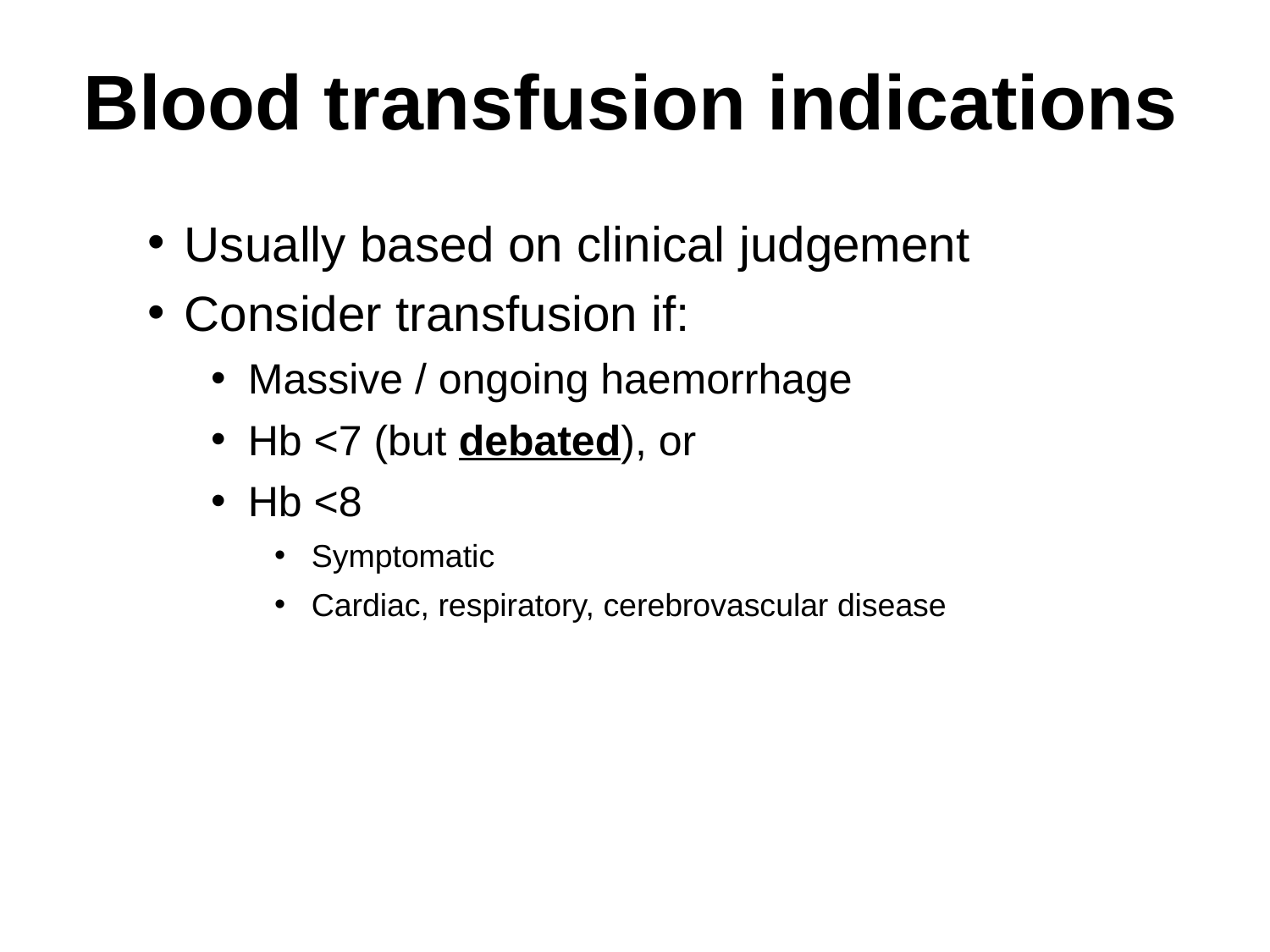

Blood transfusion indications
Usually based on clinical judgement
Consider transfusion if:
Massive / ongoing haemorrhage
Hb <7 (but debated), or
Hb <8
Symptomatic
Cardiac, respiratory, cerebrovascular disease